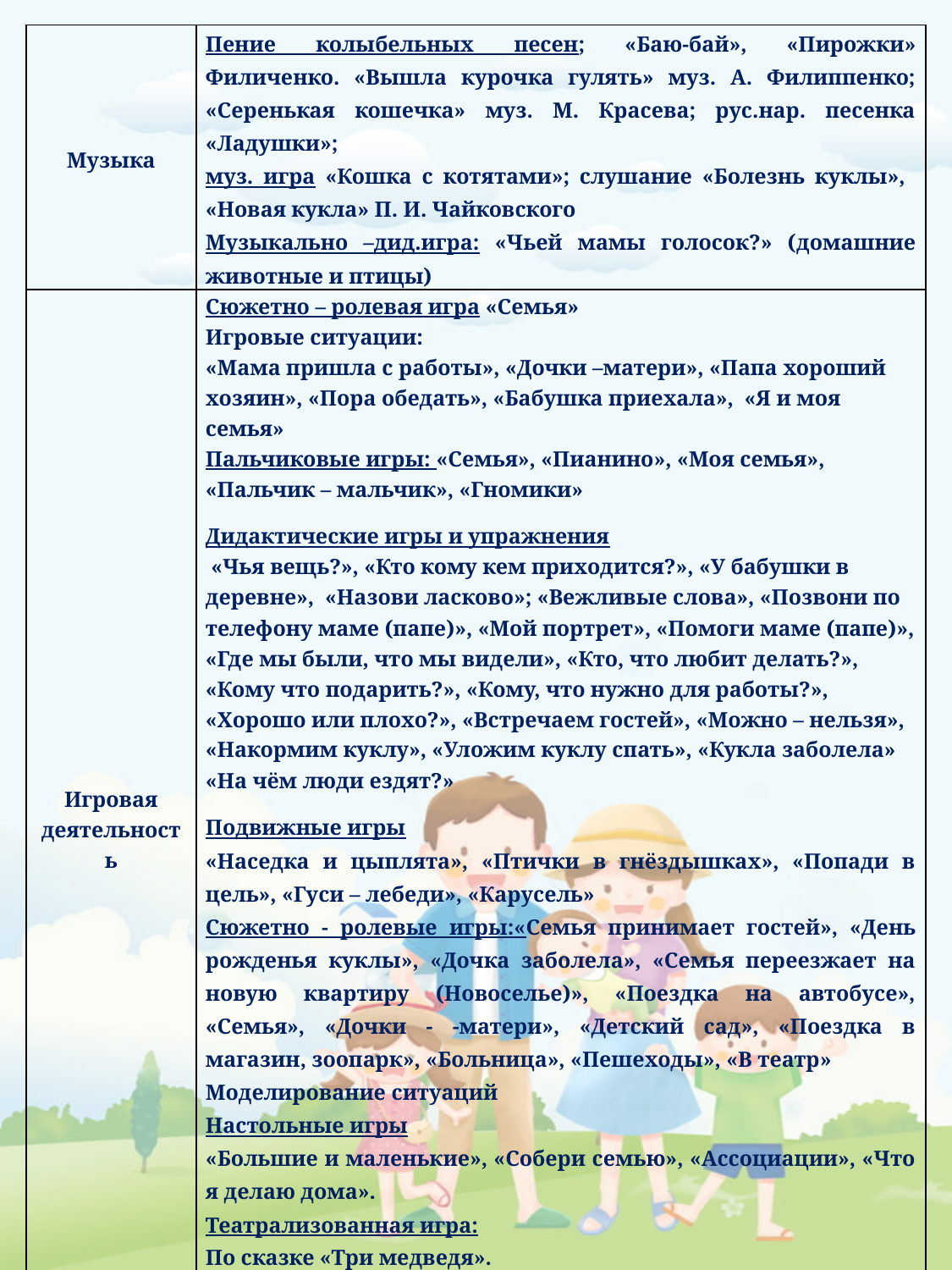

| Музыка | Пение колыбельных песен; «Баю-бай», «Пирожки» Филиченко. «Вышла курочка гулять» муз. А. Филиппенко; «Серенькая кошечка» муз. М. Красева; рус.нар. песенка «Ладушки»; муз. игра «Кошка с котятами»; слушание «Болезнь куклы», «Новая кукла» П. И. Чайковского Музыкально –дид.игра: «Чьей мамы голосок?» (домашние животные и птицы) |
| --- | --- |
| Игровая деятельность | Сюжетно – ролевая игра «Семья» Игровые ситуации: «Мама пришла с работы», «Дочки –матери», «Папа хороший хозяин», «Пора обедать», «Бабушка приехала», «Я и моя семья» Пальчиковые игры: «Семья», «Пианино», «Моя семья», «Пальчик – мальчик», «Гномики» Дидактические игры и упражнения «Чья вещь?», «Кто кому кем приходится?», «У бабушки в деревне», «Назови ласково»; «Вежливые слова», «Позвони по телефону маме (папе)», «Мой портрет», «Помоги маме (папе)», «Где мы были, что мы видели», «Кто, что любит делать?», «Кому что подарить?», «Кому, что нужно для работы?», «Хорошо или плохо?», «Встречаем гостей», «Можно – нельзя», «Накормим куклу», «Уложим куклу спать», «Кукла заболела» «На чём люди ездят?» Подвижные игры «Наседка и цыплята», «Птички в гнёздышках», «Попади в цель», «Гуси – лебеди», «Карусель» Сюжетно - ролевые игры:«Семья принимает гостей», «День рожденья куклы», «Дочка заболела», «Семья переезжает на новую квартиру (Новоселье)», «Поездка на автобусе», «Семья», «Дочки - -матери», «Детский сад», «Поездка в магазин, зоопарк», «Больница», «Пешеходы», «В театр» Моделирование ситуаций Настольные игры «Большие и маленькие», «Собери семью», «Ассоциации», «Что я делаю дома». Театрализованная игра: По сказке «Три медведя». Игра драматизация: «Репка» |
|  | Конструирование: мой дом |